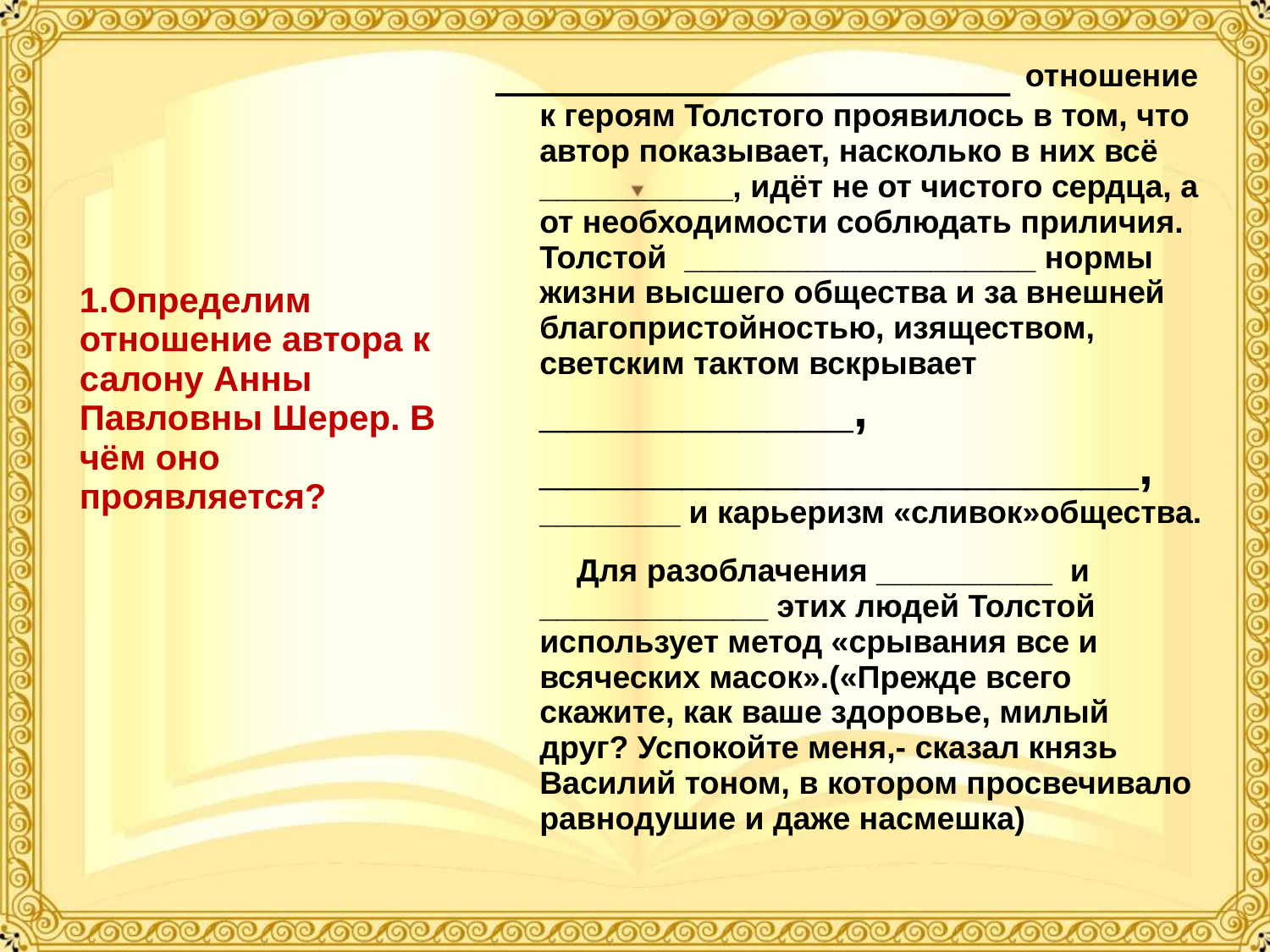

__________________ отношение к героям Толстого проявилось в том, что автор показывает, насколько в них всё ___________, идёт не от чистого сердца, а от необходимости соблюдать приличия. Толстой  ____________________ нормы жизни высшего общества и за внешней благопристойностью, изяществом, светским тактом вскрывает  ___________, _____________________, ________ и карьеризм «сливок»общества.
         Для разоблачения __________  и _____________ этих людей Толстой использует метод «срывания все и всяческих масок».(«Прежде всего скажите, как ваше здоровье, милый друг? Успокойте меня,- сказал князь Василий тоном, в котором просвечивало равнодушие и даже насмешка)

1.Определим отношение автора к салону Анны Павловны Шерер. В чём оно проявляется?